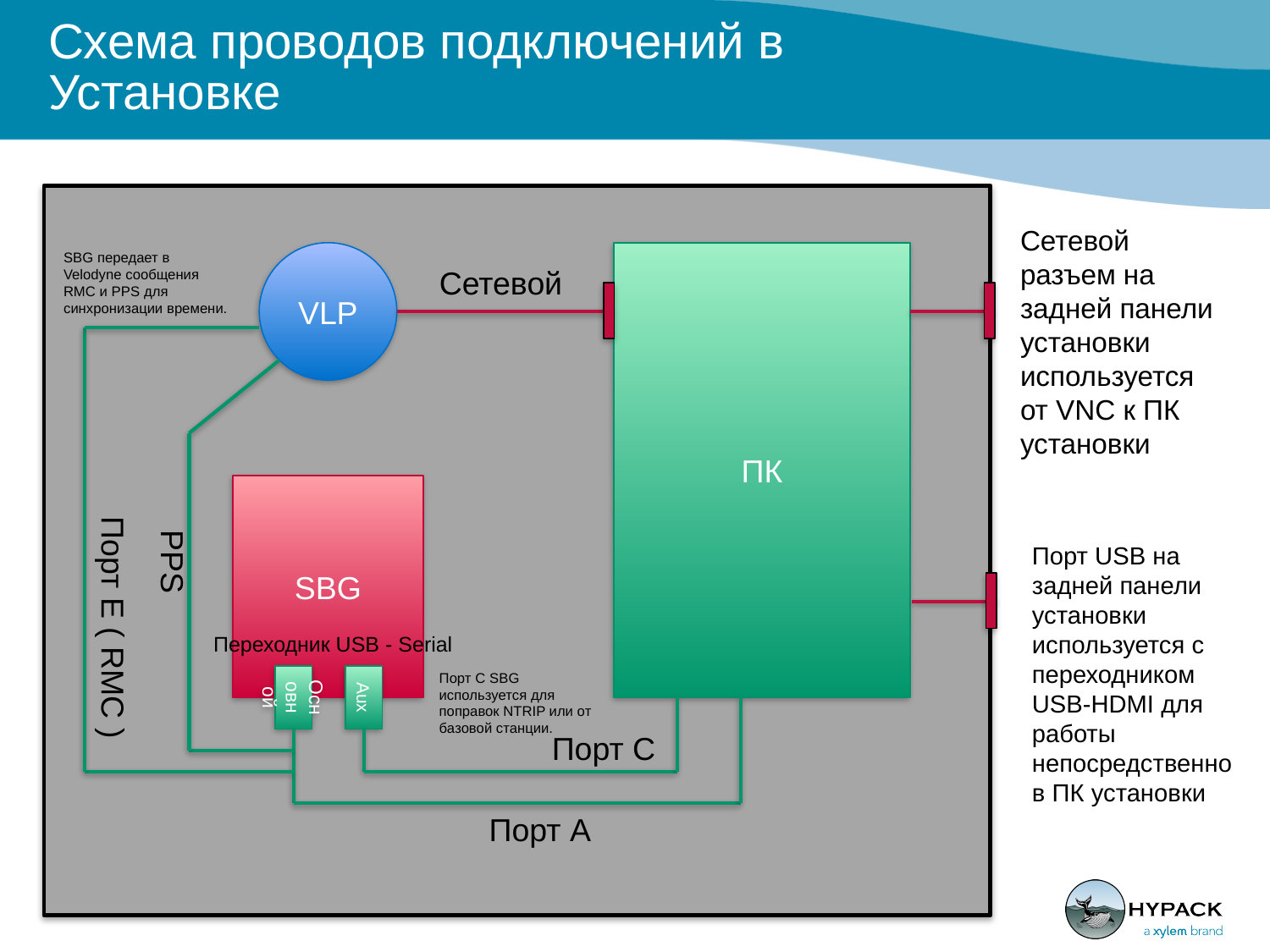

# Схема проводов подключений в Установке

Сетевой разъем на задней панели установки используется от VNC к ПК установки
SBG передает в Velodyne сообщения RMC и PPS для синхронизации времени.
VLP
ПК
Сетевой

SBG
Порт E ( RMC )

PPS
Порт USB на задней панели установки используется с переходником USB-HDMI для работы непосредственно в ПК установки

Переходник USB - Serial
Порт С SBG используется для поправок NTRIP или от базовой станции.
Основной
Aux
Порт С
Порт А